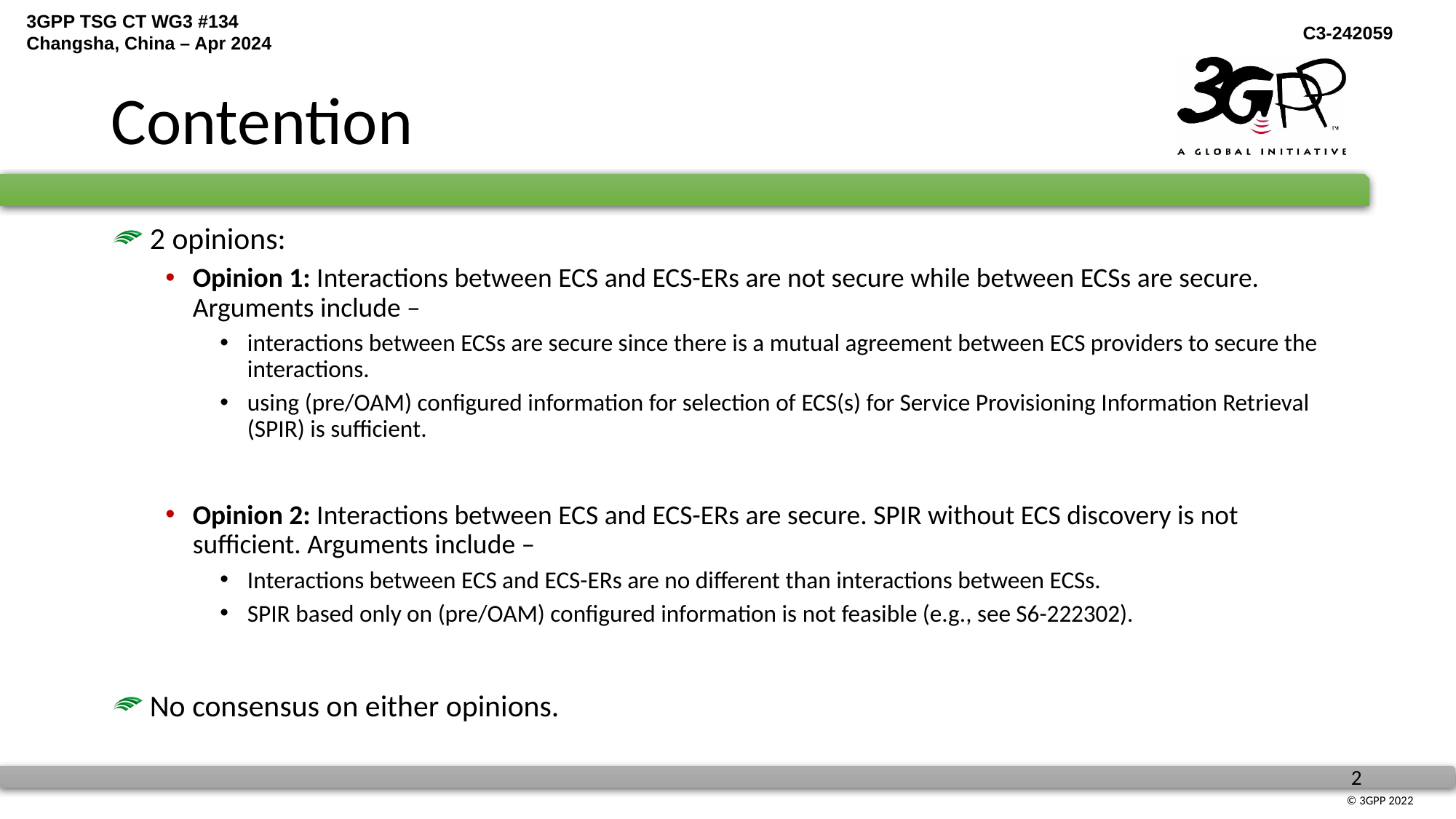

# Contention
 2 opinions:
Opinion 1: Interactions between ECS and ECS-ERs are not secure while between ECSs are secure. Arguments include –
interactions between ECSs are secure since there is a mutual agreement between ECS providers to secure the interactions.
using (pre/OAM) configured information for selection of ECS(s) for Service Provisioning Information Retrieval (SPIR) is sufficient.

Opinion 2: Interactions between ECS and ECS-ERs are secure. SPIR without ECS discovery is not sufficient. Arguments include –
Interactions between ECS and ECS-ERs are no different than interactions between ECSs.
SPIR based only on (pre/OAM) configured information is not feasible (e.g., see S6-222302).

 No consensus on either opinions.